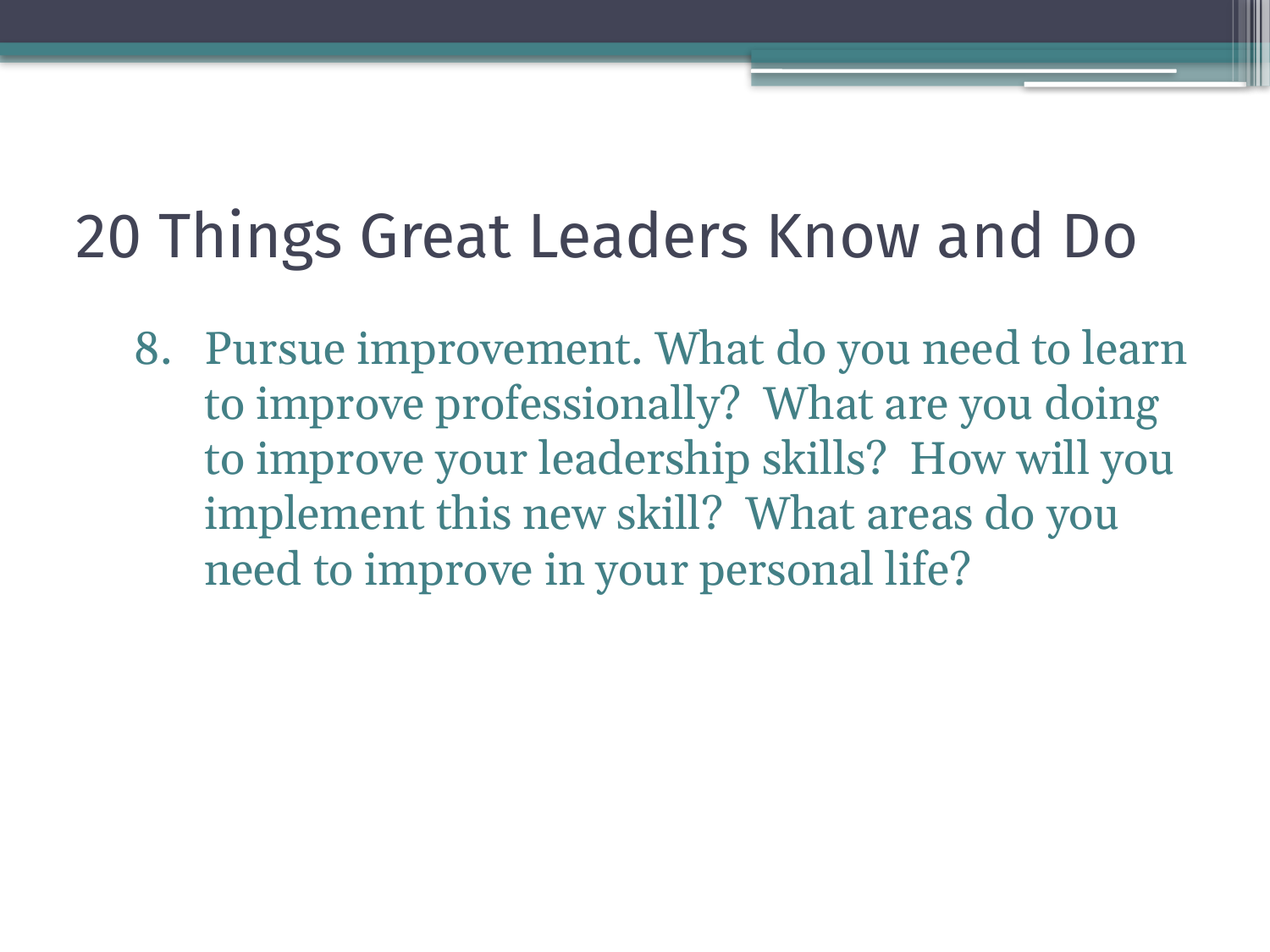

# 20 Things Great Leaders Know and Do
Pursue improvement. What do you need to learn to improve professionally?  What are you doing to improve your leadership skills?  How will you implement this new skill?  What areas do you need to improve in your personal life?